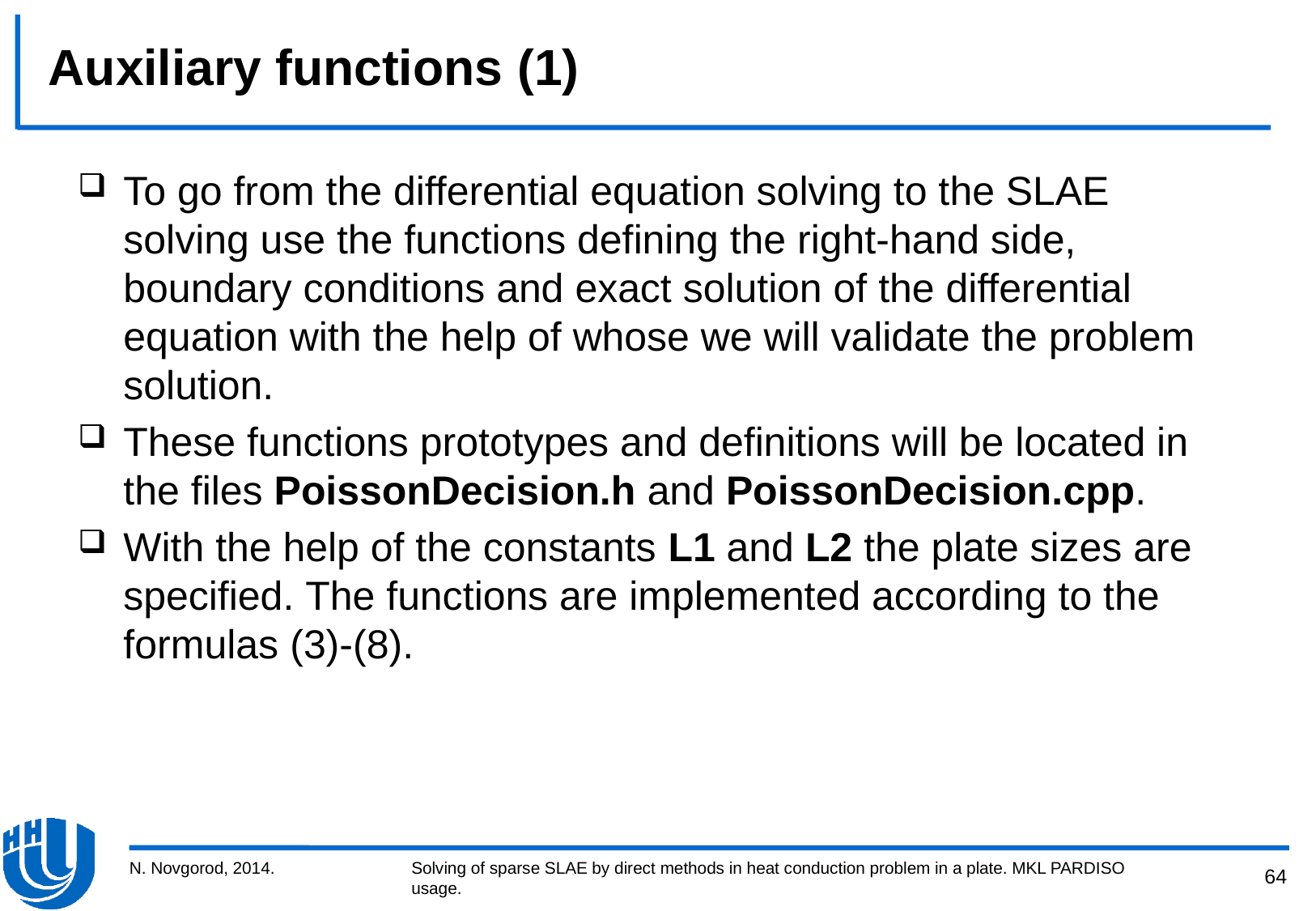

# Auxiliary functions (1)
To go from the differential equation solving to the SLAE solving use the functions defining the right-hand side, boundary conditions and exact solution of the differential equation with the help of whose we will validate the problem solution.
These functions prototypes and definitions will be located in the files PoissonDecision.h and PoissonDecision.cpp.
With the help of the constants L1 and L2 the plate sizes are specified. The functions are implemented according to the formulas (3)-(8).
N. Novgorod, 2014.
Solving of sparse SLAE by direct methods in heat conduction problem in a plate. MKL PARDISO usage.